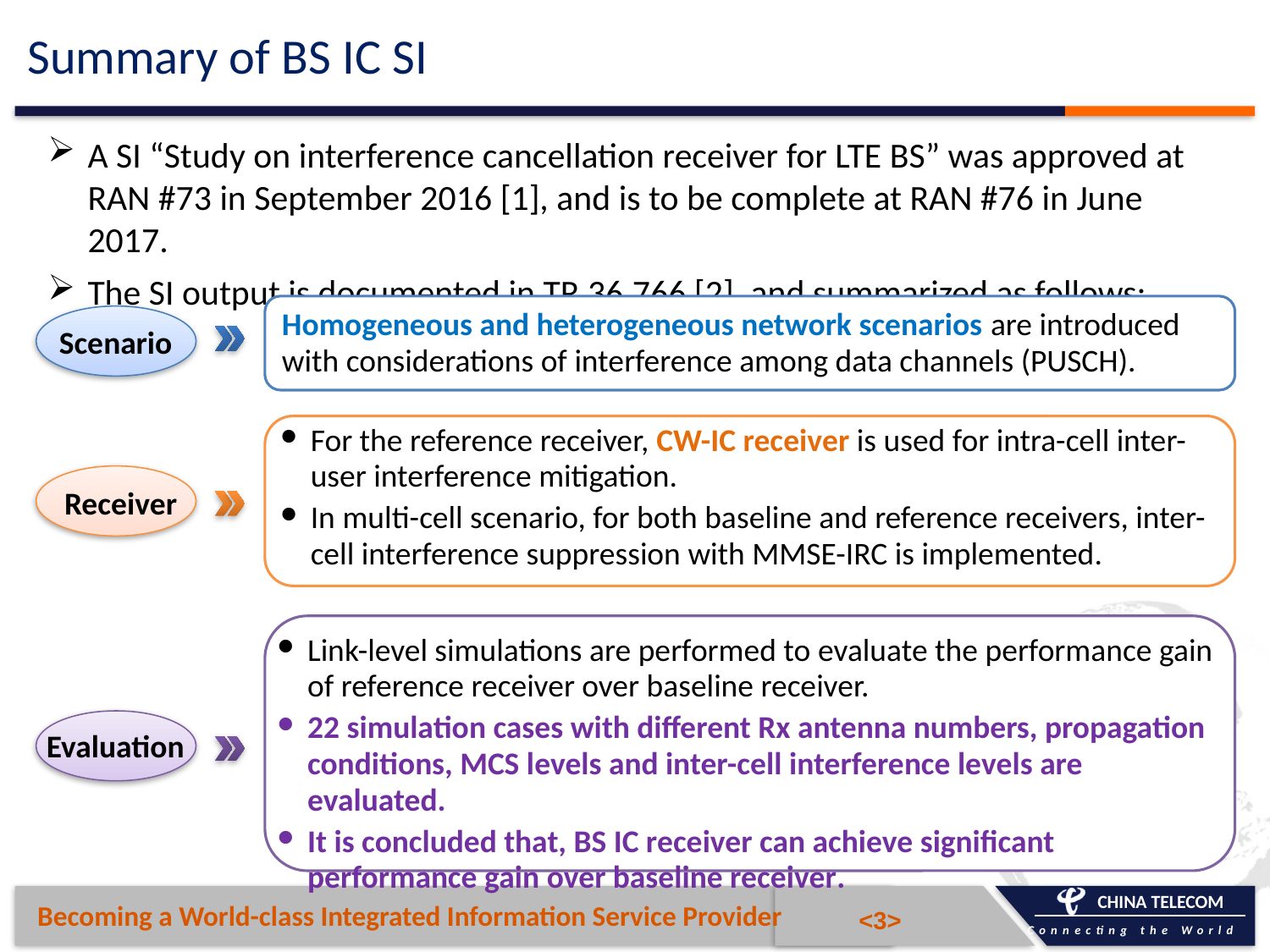

# Summary of BS IC SI
A SI “Study on interference cancellation receiver for LTE BS” was approved at RAN #73 in September 2016 [1], and is to be complete at RAN #76 in June 2017.
The SI output is documented in TR 36.766 [2], and summarized as follows:

Homogeneous and heterogeneous network scenarios are introduced with considerations of interference among data channels (PUSCH).

Scenario

For the reference receiver, CW-IC receiver is used for intra-cell inter-user interference mitigation.
In multi-cell scenario, for both baseline and reference receivers, inter-cell interference suppression with MMSE-IRC is implemented.

Receiver

Link-level simulations are performed to evaluate the performance gain of reference receiver over baseline receiver.
22 simulation cases with different Rx antenna numbers, propagation conditions, MCS levels and inter-cell interference levels are evaluated.
It is concluded that, BS IC receiver can achieve significant performance gain over baseline receiver.

Evaluation